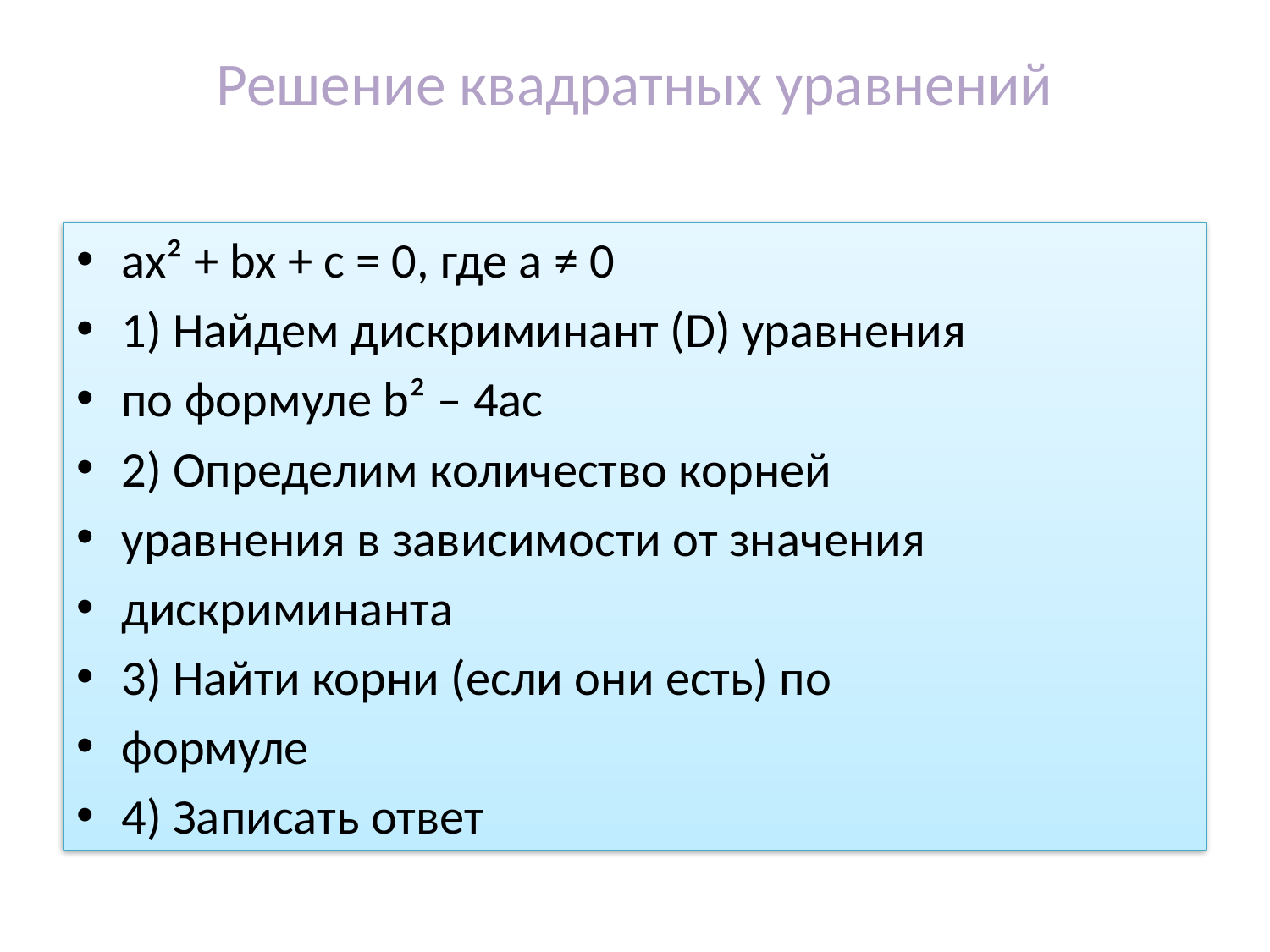

# Решение квадратных уравнений
ax² + bx + с = 0, где а ≠ 0
1) Найдем дискриминант (D) уравнения
по формуле b² – 4ac
2) Определим количество корней
уравнения в зависимости от значения
дискриминанта
3) Найти корни (если они есть) по
формуле
4) Записать ответ